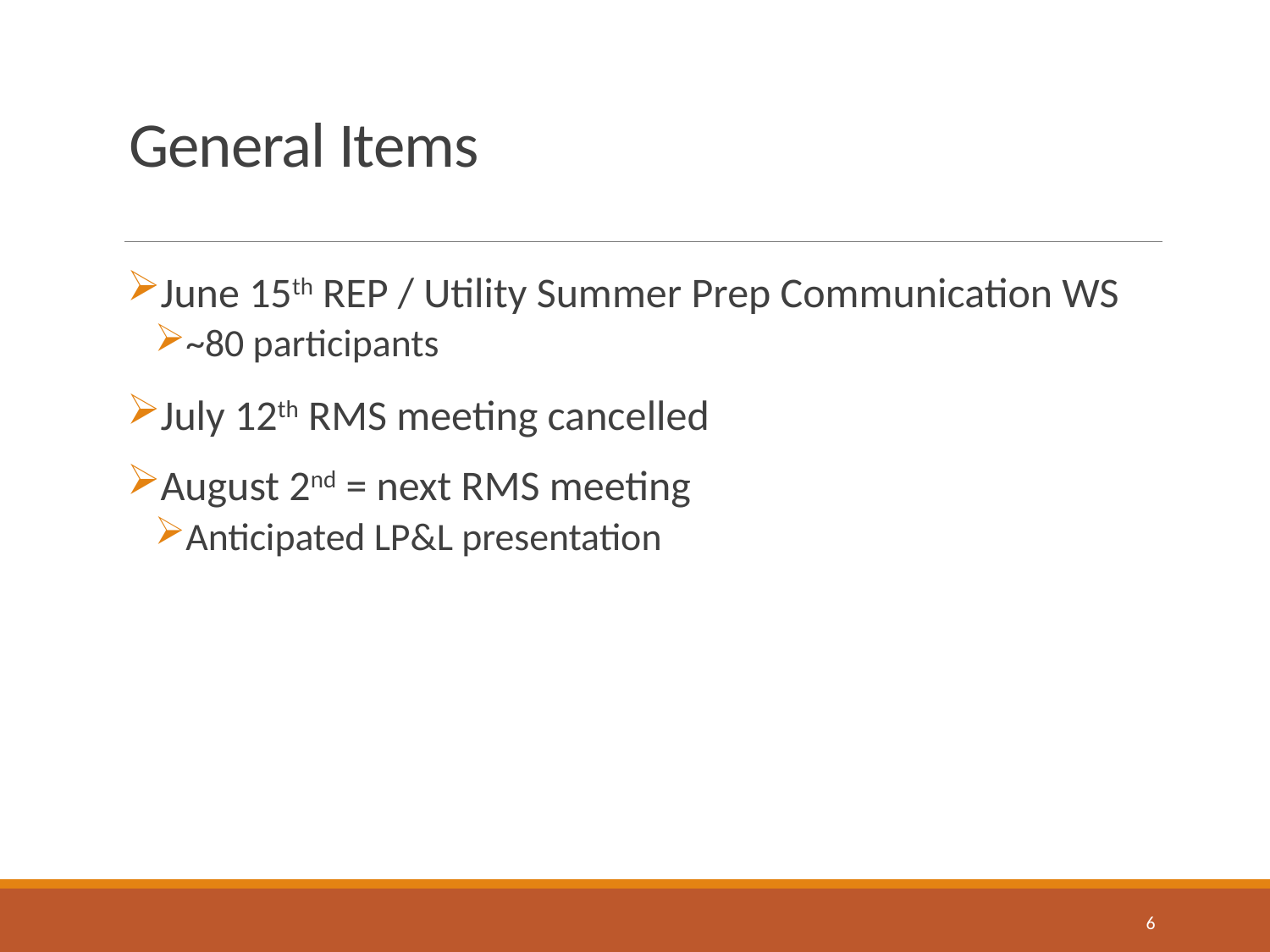

# General Items
June 15th REP / Utility Summer Prep Communication WS
~80 participants
July 12th RMS meeting cancelled
August 2nd = next RMS meeting
Anticipated LP&L presentation

6